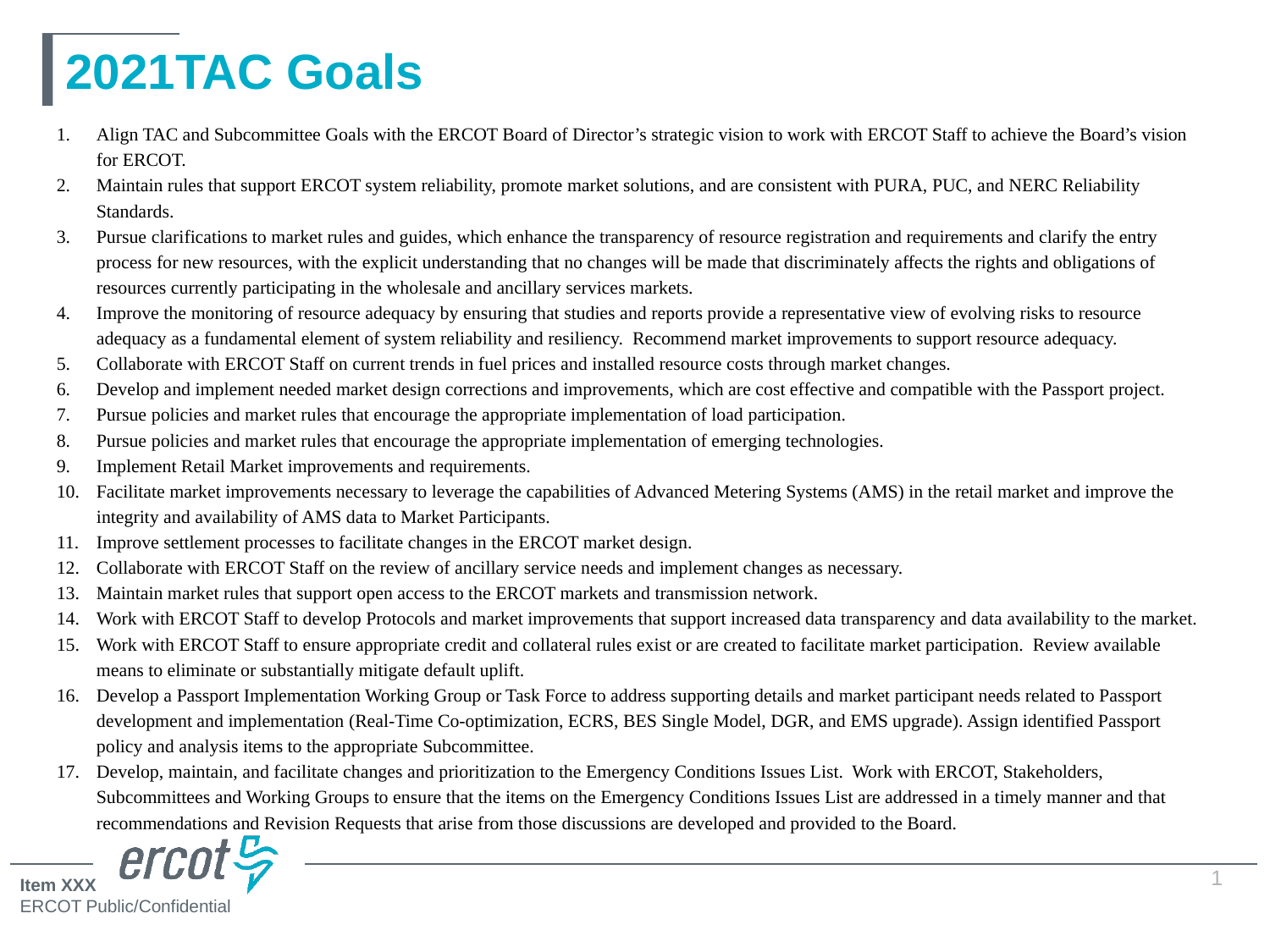

# 2021TAC Goals
Align TAC and Subcommittee Goals with the ERCOT Board of Director’s strategic vision to work with ERCOT Staff to achieve the Board’s vision for ERCOT.
Maintain rules that support ERCOT system reliability, promote market solutions, and are consistent with PURA, PUC, and NERC Reliability Standards.
Pursue clarifications to market rules and guides, which enhance the transparency of resource registration and requirements and clarify the entry process for new resources, with the explicit understanding that no changes will be made that discriminately affects the rights and obligations of resources currently participating in the wholesale and ancillary services markets.
Improve the monitoring of resource adequacy by ensuring that studies and reports provide a representative view of evolving risks to resource adequacy as a fundamental element of system reliability and resiliency.  Recommend market improvements to support resource adequacy.
Collaborate with ERCOT Staff on current trends in fuel prices and installed resource costs through market changes.
Develop and implement needed market design corrections and improvements, which are cost effective and compatible with the Passport project.
Pursue policies and market rules that encourage the appropriate implementation of load participation.
Pursue policies and market rules that encourage the appropriate implementation of emerging technologies.
Implement Retail Market improvements and requirements.
Facilitate market improvements necessary to leverage the capabilities of Advanced Metering Systems (AMS) in the retail market and improve the integrity and availability of AMS data to Market Participants.
Improve settlement processes to facilitate changes in the ERCOT market design.
Collaborate with ERCOT Staff on the review of ancillary service needs and implement changes as necessary.
Maintain market rules that support open access to the ERCOT markets and transmission network.
Work with ERCOT Staff to develop Protocols and market improvements that support increased data transparency and data availability to the market.
Work with ERCOT Staff to ensure appropriate credit and collateral rules exist or are created to facilitate market participation.  Review available means to eliminate or substantially mitigate default uplift.
Develop a Passport Implementation Working Group or Task Force to address supporting details and market participant needs related to Passport development and implementation (Real-Time Co-optimization, ECRS, BES Single Model, DGR, and EMS upgrade). Assign identified Passport policy and analysis items to the appropriate Subcommittee.
Develop, maintain, and facilitate changes and prioritization to the Emergency Conditions Issues List.  Work with ERCOT, Stakeholders, Subcommittees and Working Groups to ensure that the items on the Emergency Conditions Issues List are addressed in a timely manner and that recommendations and Revision Requests that arise from those discussions are developed and provided to the Board.

1